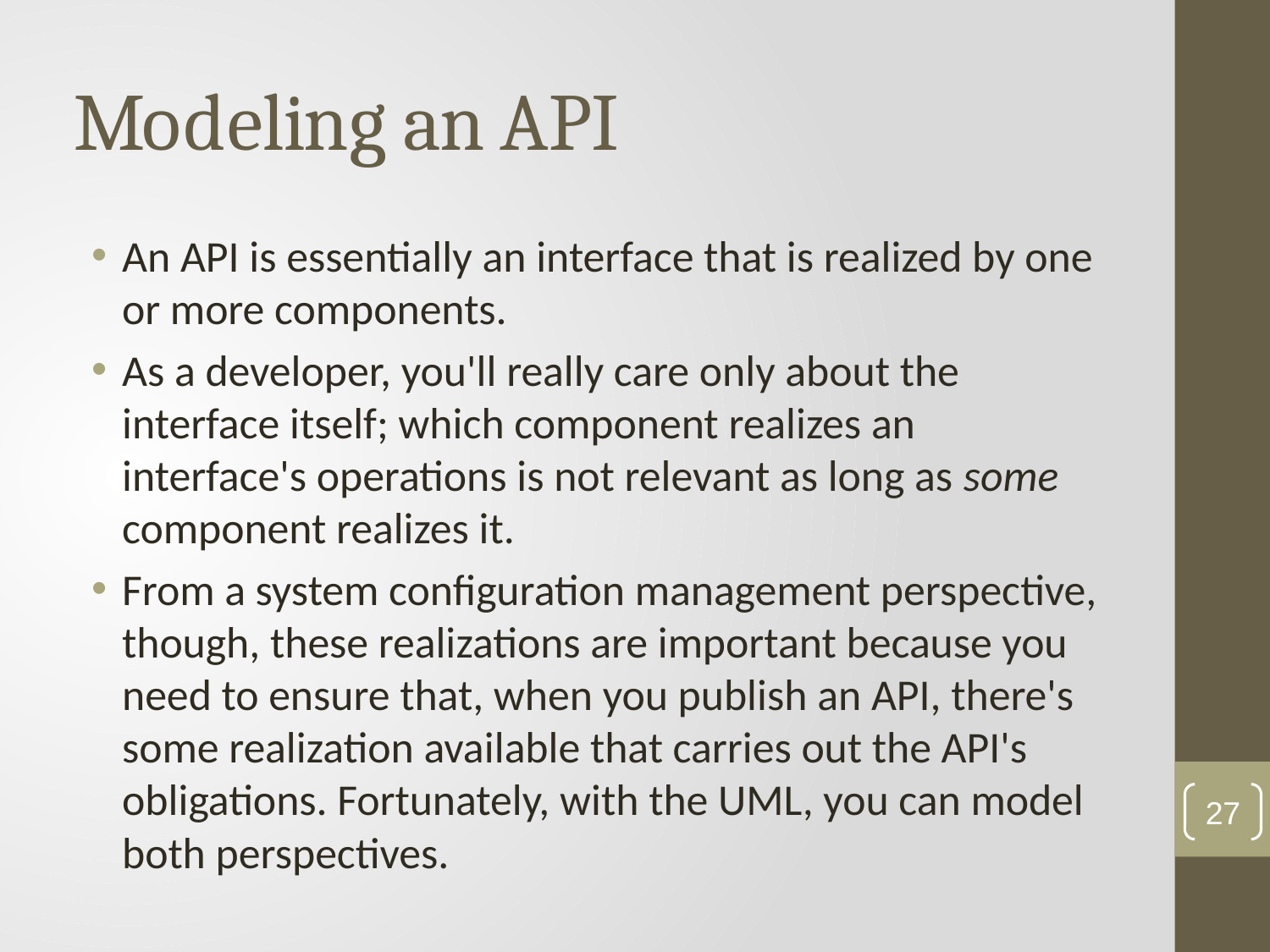

# Modeling an API
An API is essentially an interface that is realized by one or more components.
As a developer, you'll really care only about the interface itself; which component realizes an interface's operations is not relevant as long as some component realizes it.
From a system configuration management perspective, though, these realizations are important because you need to ensure that, when you publish an API, there's some realization available that carries out the API's obligations. Fortunately, with the UML, you can model both perspectives.
27